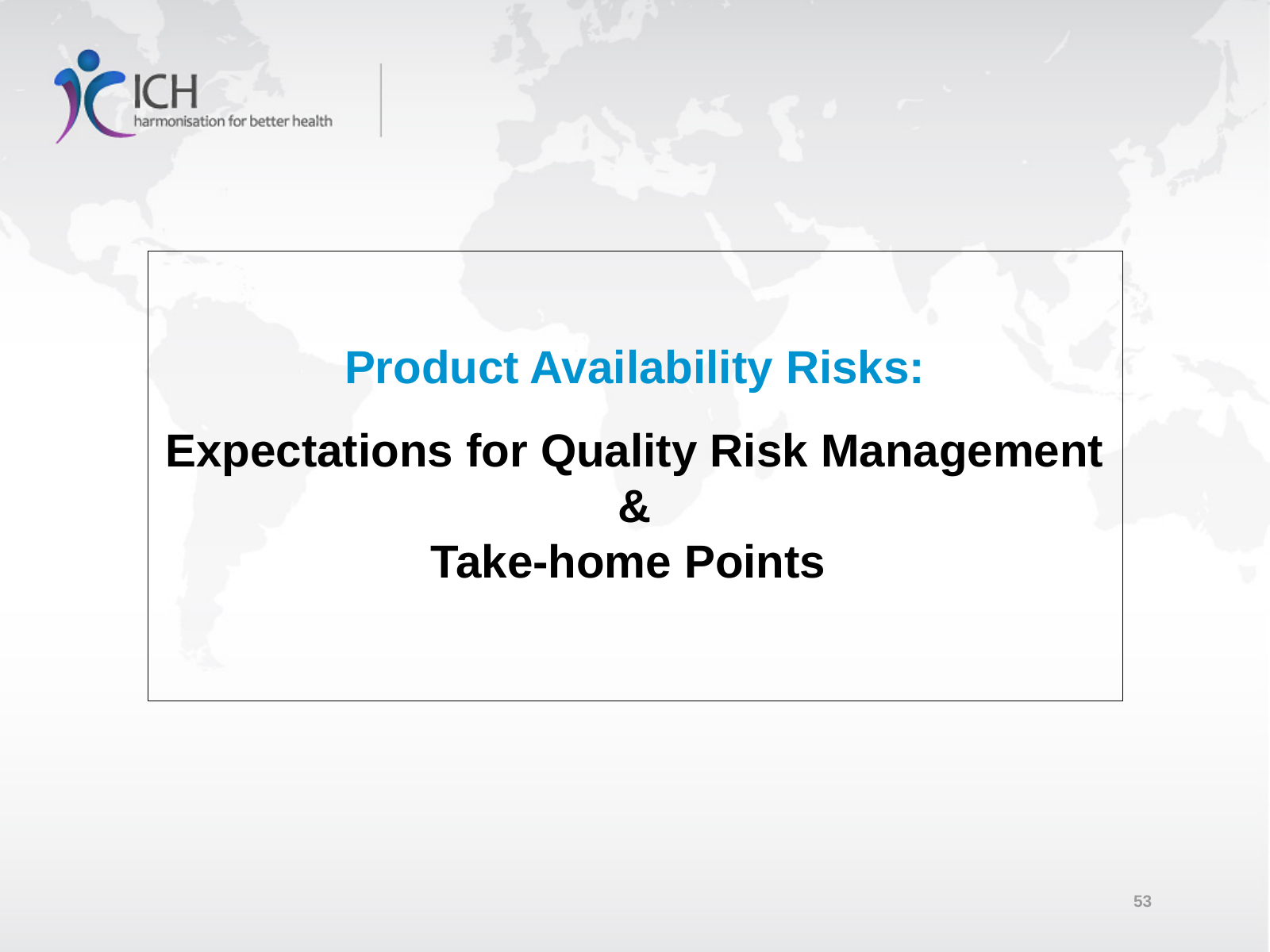

Product Availability Risks:

Expectations for Quality Risk Management
&
Take-home Points